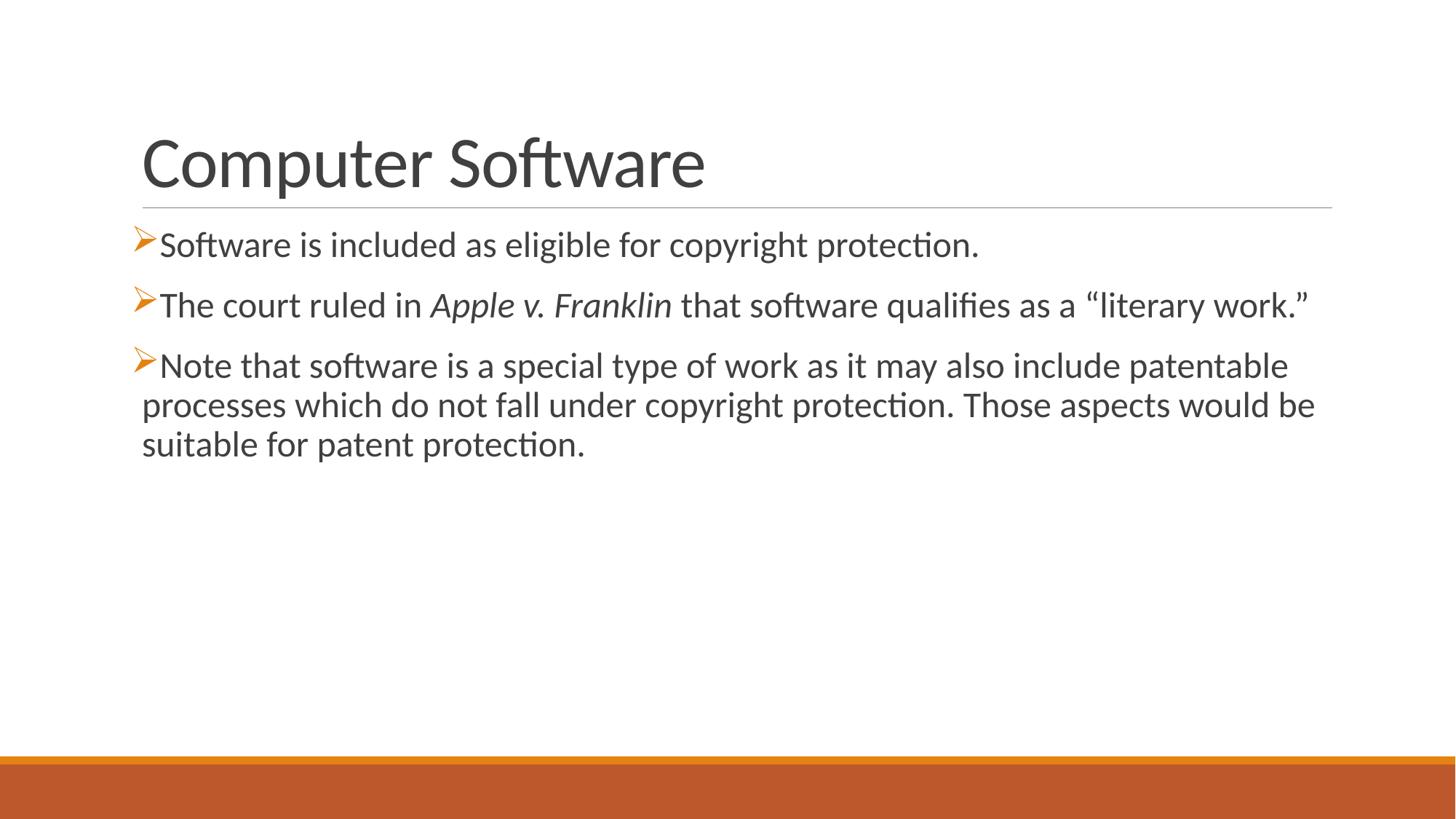

# Computer Software
Software is included as eligible for copyright protection.
The court ruled in Apple v. Franklin that software qualifies as a “literary work.”
Note that software is a special type of work as it may also include patentable processes which do not fall under copyright protection. Those aspects would be suitable for patent protection.